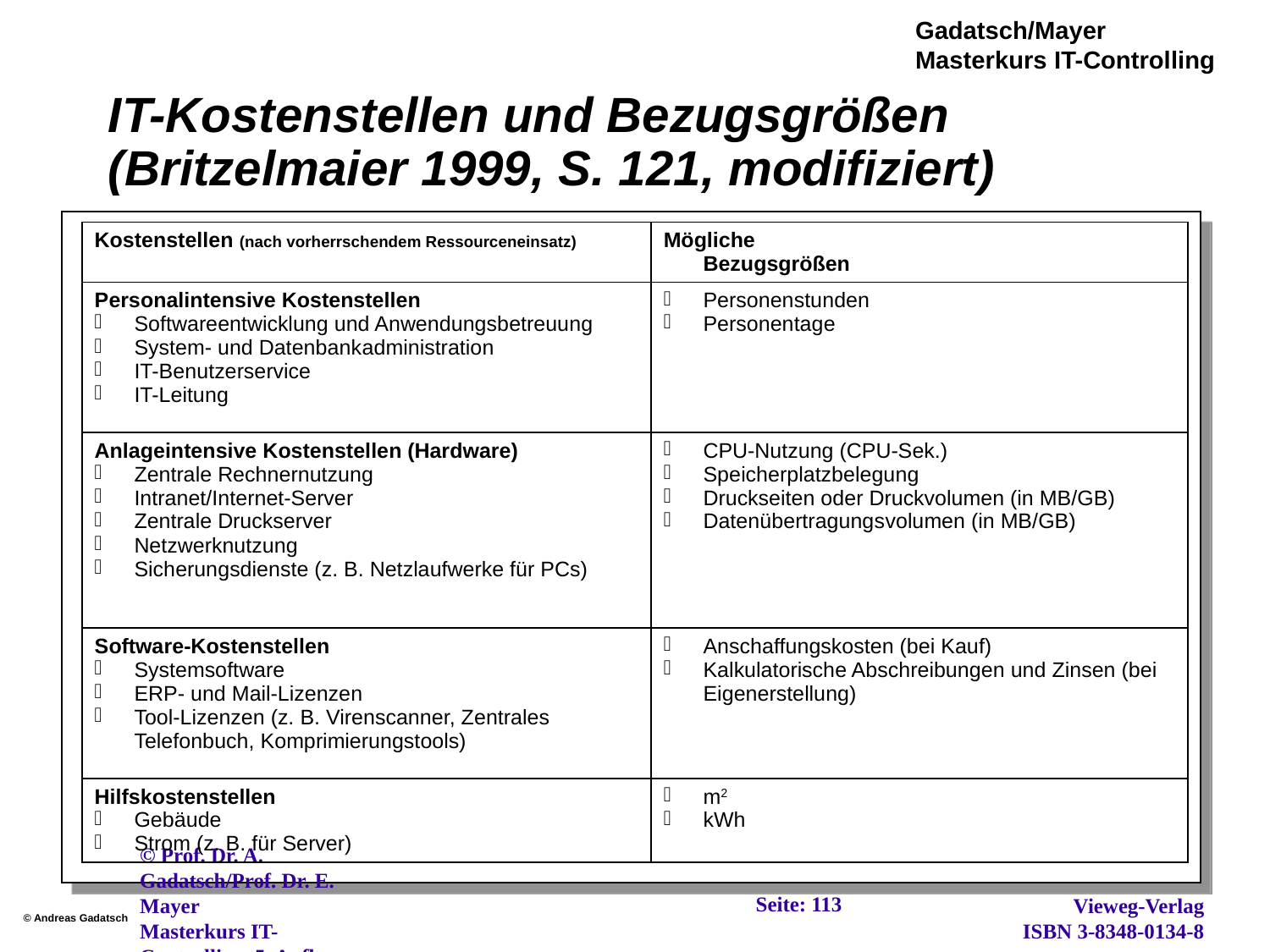

# IT-Kostenstellen und Bezugsgrößen (Britzelmaier 1999, S. 121, modifiziert)
| Kostenstellen (nach vorherrschendem Ressourceneinsatz) | Mögliche Bezugsgrößen |
| --- | --- |
| Personalintensive Kostenstellen Softwareentwicklung und Anwendungsbetreuung System- und Datenbank­administration IT-Benutzerservice IT-Leitung | Personenstunden Personentage |
| Anlageintensive Kostenstellen (Hardware) Zentrale Rechnernutzung Intranet/Internet-Server Zentrale Druckserver Netzwerknutzung Sicherungsdienste (z. B. Netzlaufwerke für PCs) | CPU-Nutzung (CPU-Sek.) Speicherplatzbelegung Druckseiten oder Druckvolumen (in MB/GB) Datenübertragungs­volumen (in MB/GB) |
| Software-Kostenstellen Systemsoftware ERP- und Mail-Lizenzen Tool-Lizenzen (z. B. Virenscanner, Zentrales Telefonbuch, Komprimierungstools) | Anschaffungskosten (bei Kauf) Kalkulatorische Abschreibungen und Zinsen (bei Eigenerstellung) |
| Hilfskostenstellen Gebäude Strom (z. B. für Server) | m2 kWh |

Seite: 113

© Prof. Dr. A. Gadatsch/Prof. Dr. E. Mayer
Masterkurs IT-Controlling, 5. Aufl., Wiesbaden, 2012